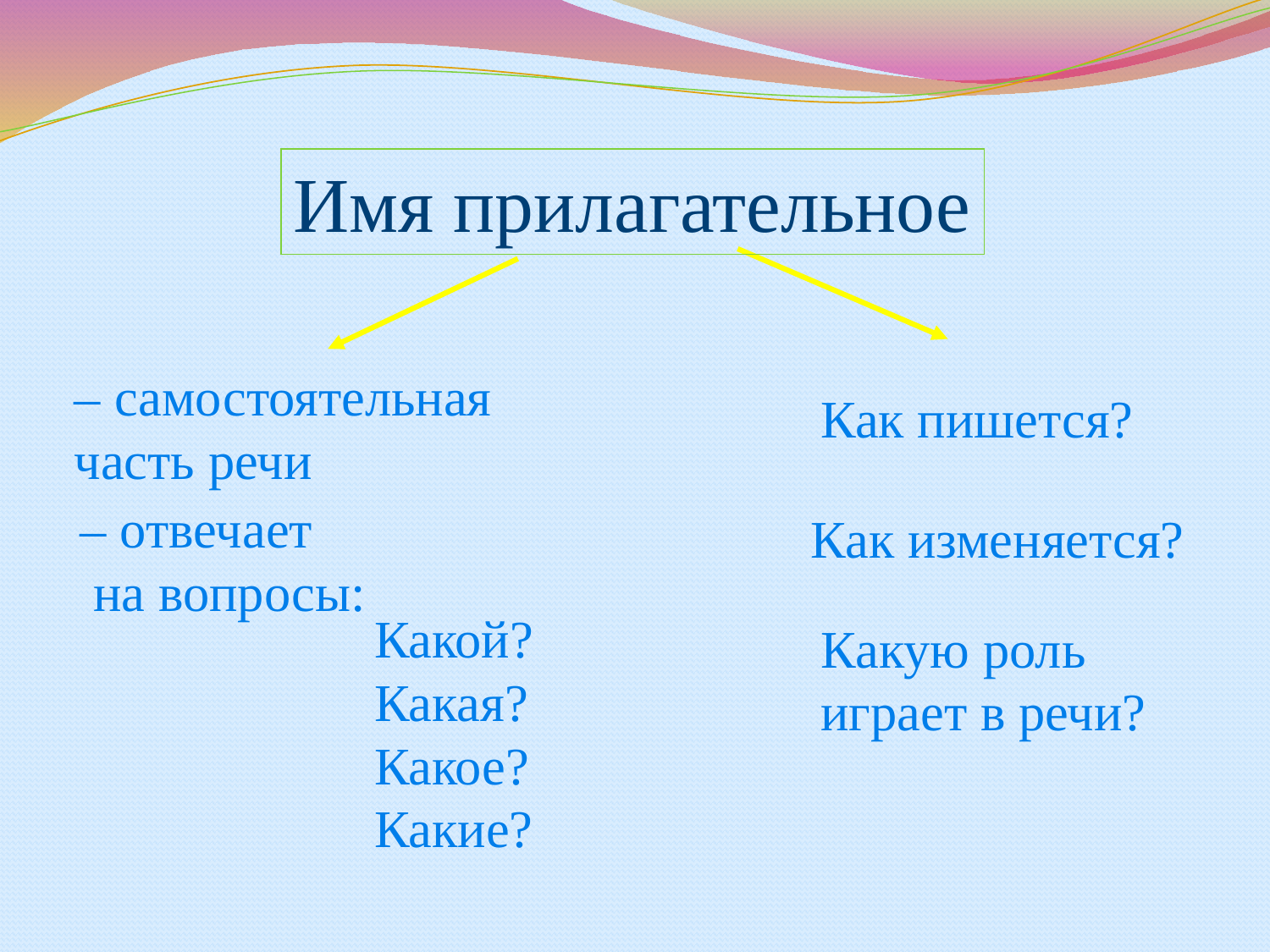

Имя прилагательное

– самостоятельная
часть речи
Как пишется?

– отвечает
 на вопросы:
Как изменяется?

		Какой?
		Какая?
		Какое?
		Какие?
Какую роль
играет в речи?